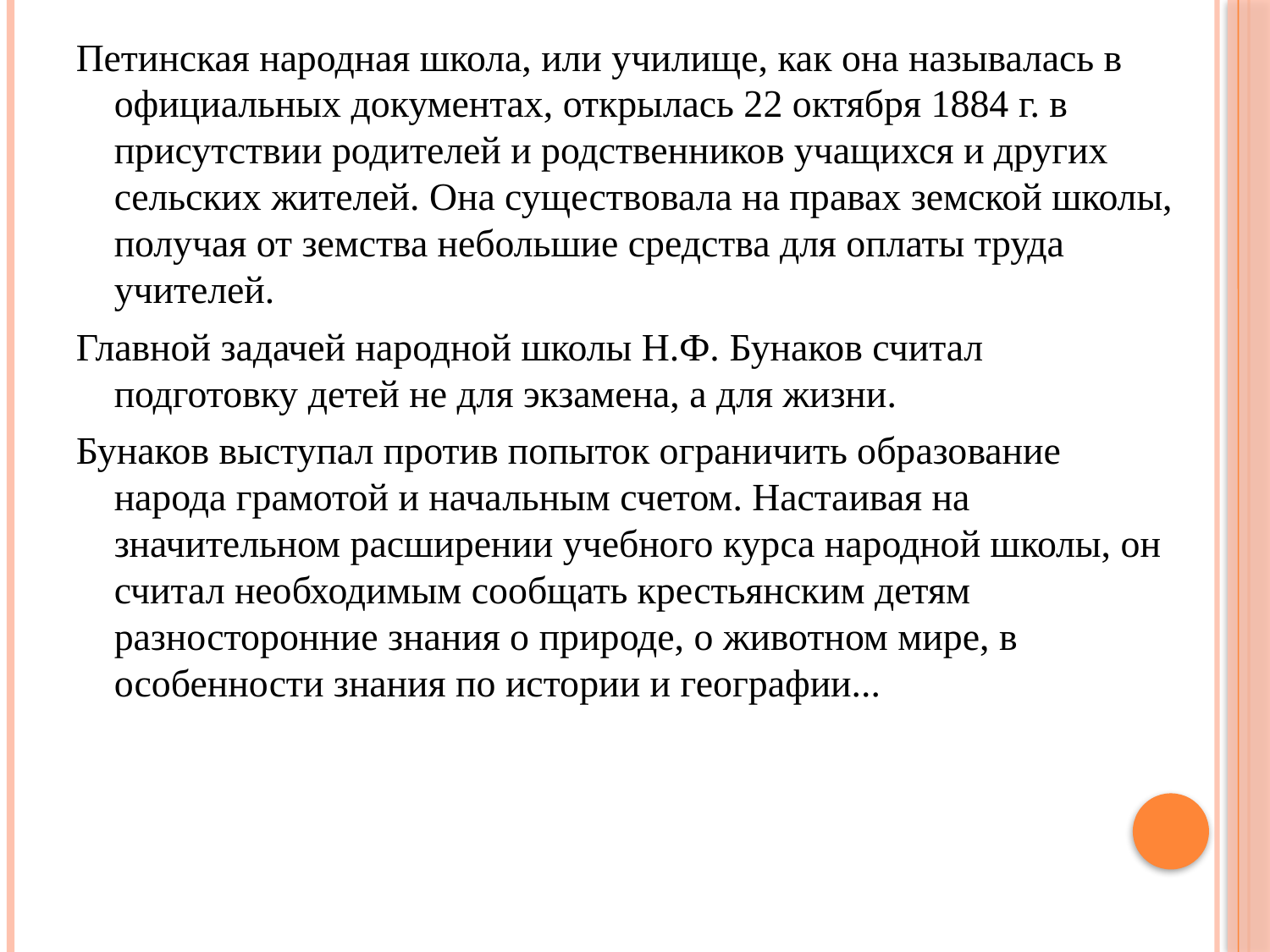

Петинская народная школа, или училище, как она называлась в официальных документах, открылась 22 октября 1884 г. в присутствии родителей и родственников учащихся и других сельских жителей. Она существовала на правах земской школы, получая от земства небольшие средства для оплаты труда учителей.
Главной задачей народной школы Н.Ф. Бунаков считал  подготовку детей не для экзамена, а для жизни.
Бунаков выступал против попыток ограничить образование народа грамотой и начальным счетом. Настаивая на значительном расширении учебного курса народной школы, он считал необходимым сообщать крестьянским детям разносторонние знания о природе, о животном мире, в особенности знания по истории и географии...